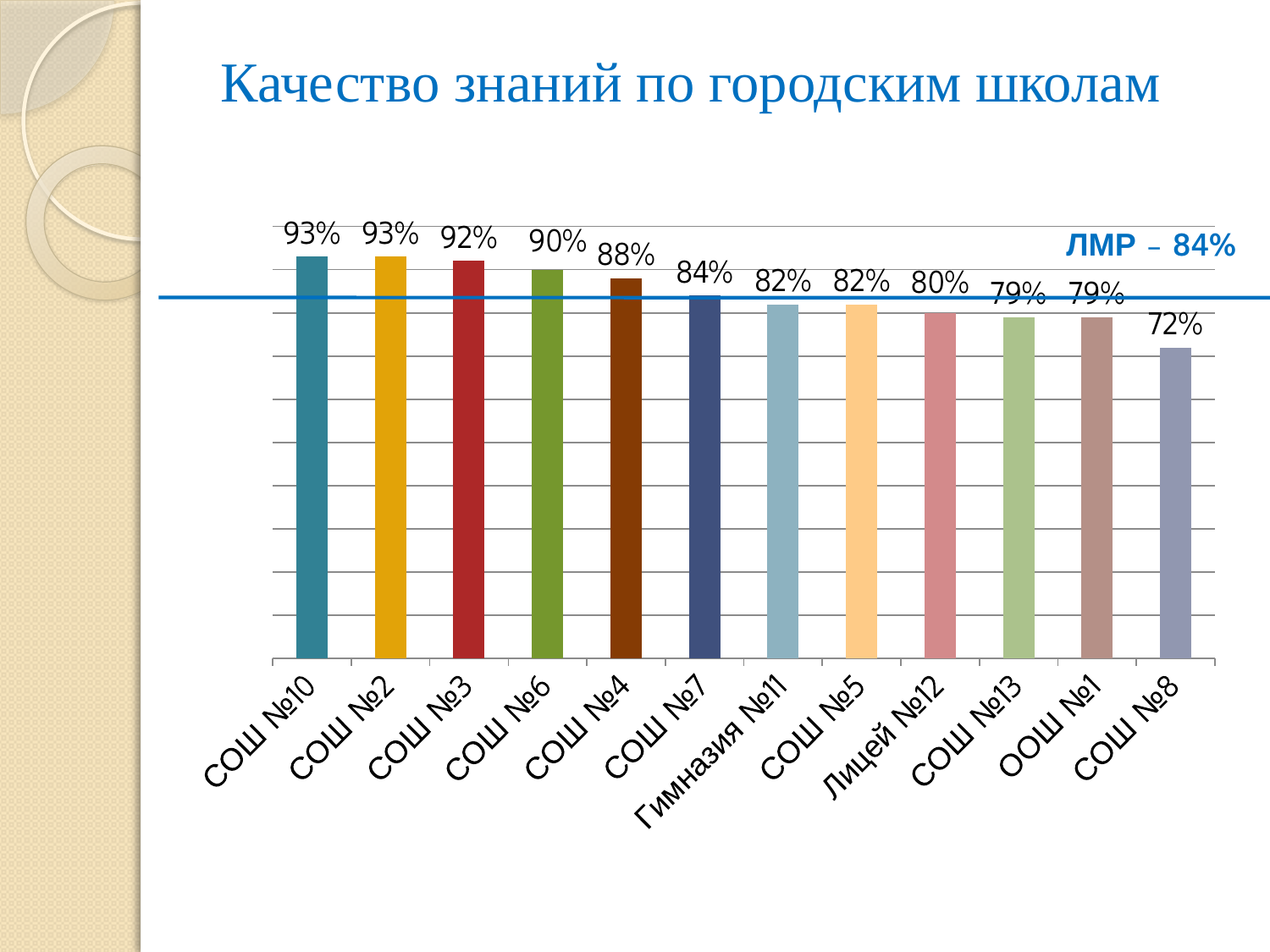

# Качество знаний по городским школам

### Chart

| Category | Ряд 1 |
|---|---|
| СОШ №10 | 0.93 |
| СОШ №2 | 0.93 |
| СОШ №3 | 0.92 |
| СОШ №6 | 0.9 |
| СОШ №4 | 0.88 |
| СОШ №7 | 0.8400000000000001 |
| Гимназия №11 | 0.8200000000000001 |
| СОШ №5 | 0.8200000000000001 |
| Лицей №12 | 0.8 |
| СОШ №13 | 0.79 |
| ООШ №1 | 0.79 |
| СОШ №8 | 0.7200000000000001 |
ЛМР – 84%